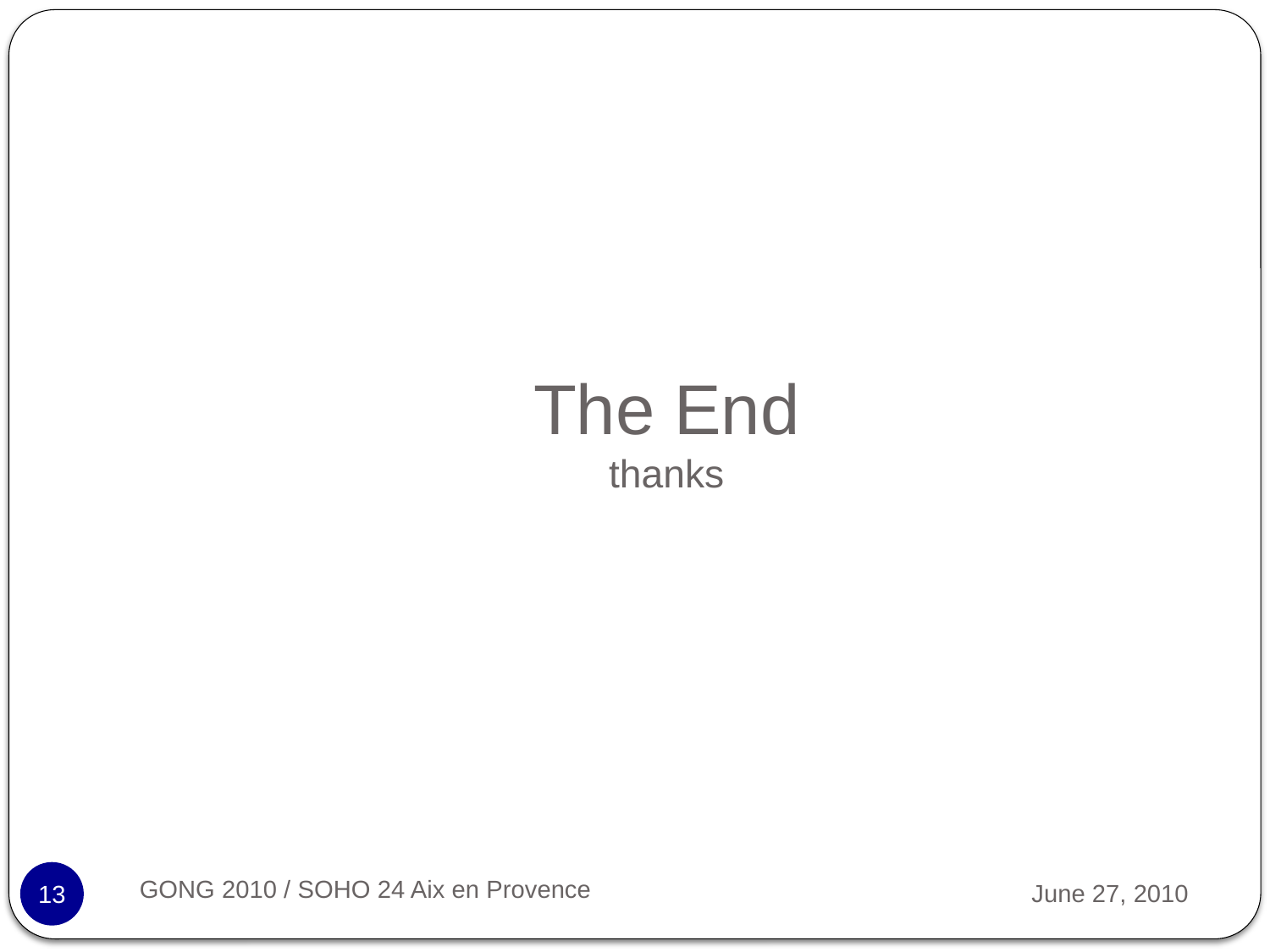

# The End thanks
GONG 2010 / SOHO 24 Aix en Provence
June 27, 2010
13